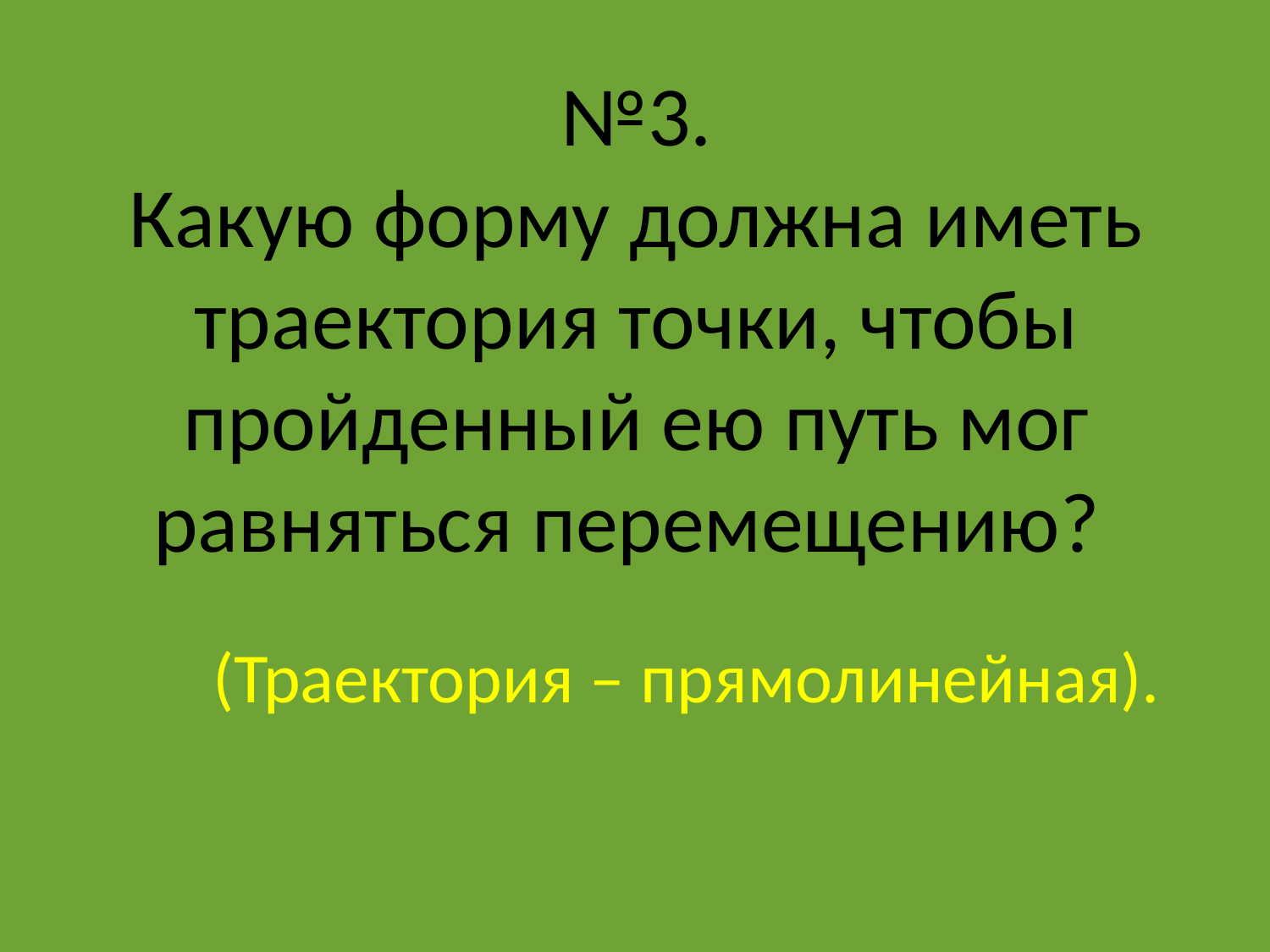

# №3. Какую форму должна иметь траектория точки, чтобы пройденный ею путь мог равняться перемещению?
(Траектория – прямолинейная).